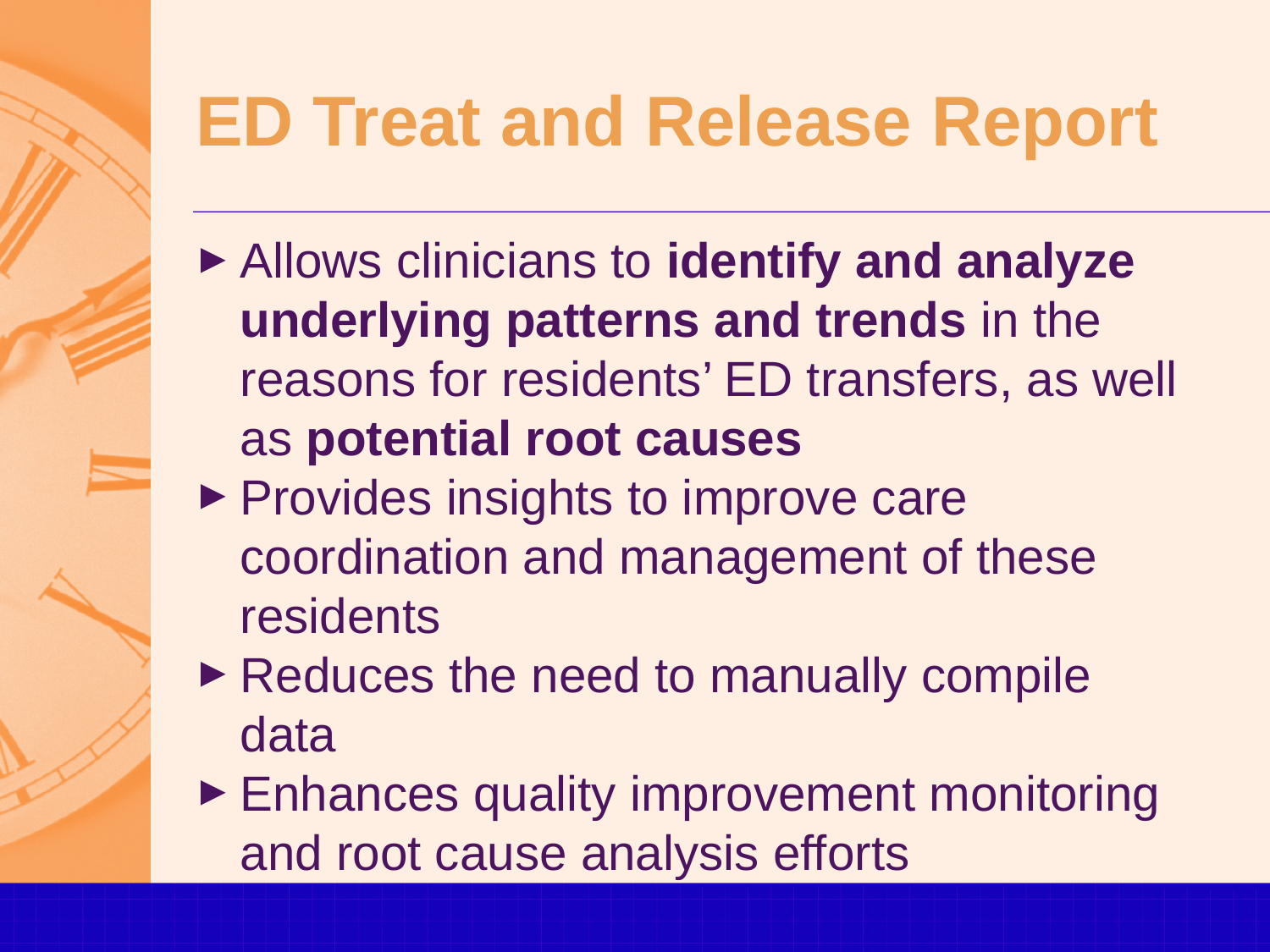

# ED Treat and Release Report
Allows clinicians to identify and analyze underlying patterns and trends in the reasons for residents’ ED transfers, as well as potential root causes
Provides insights to improve care coordination and management of these residents
Reduces the need to manually compile data
Enhances quality improvement monitoring and root cause analysis efforts